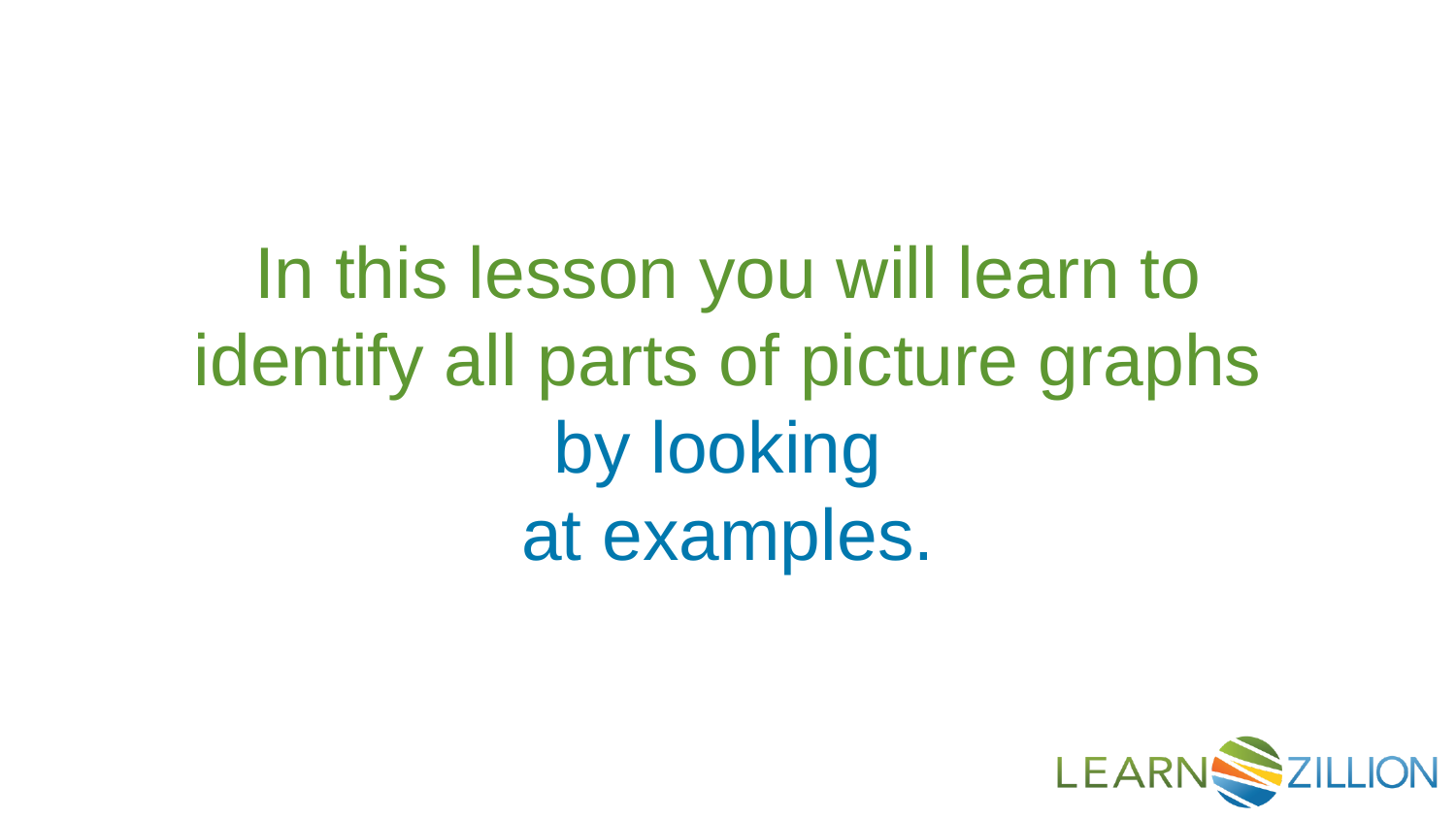

In this lesson you will learn to identify all parts of picture graphs by looking
at examples.